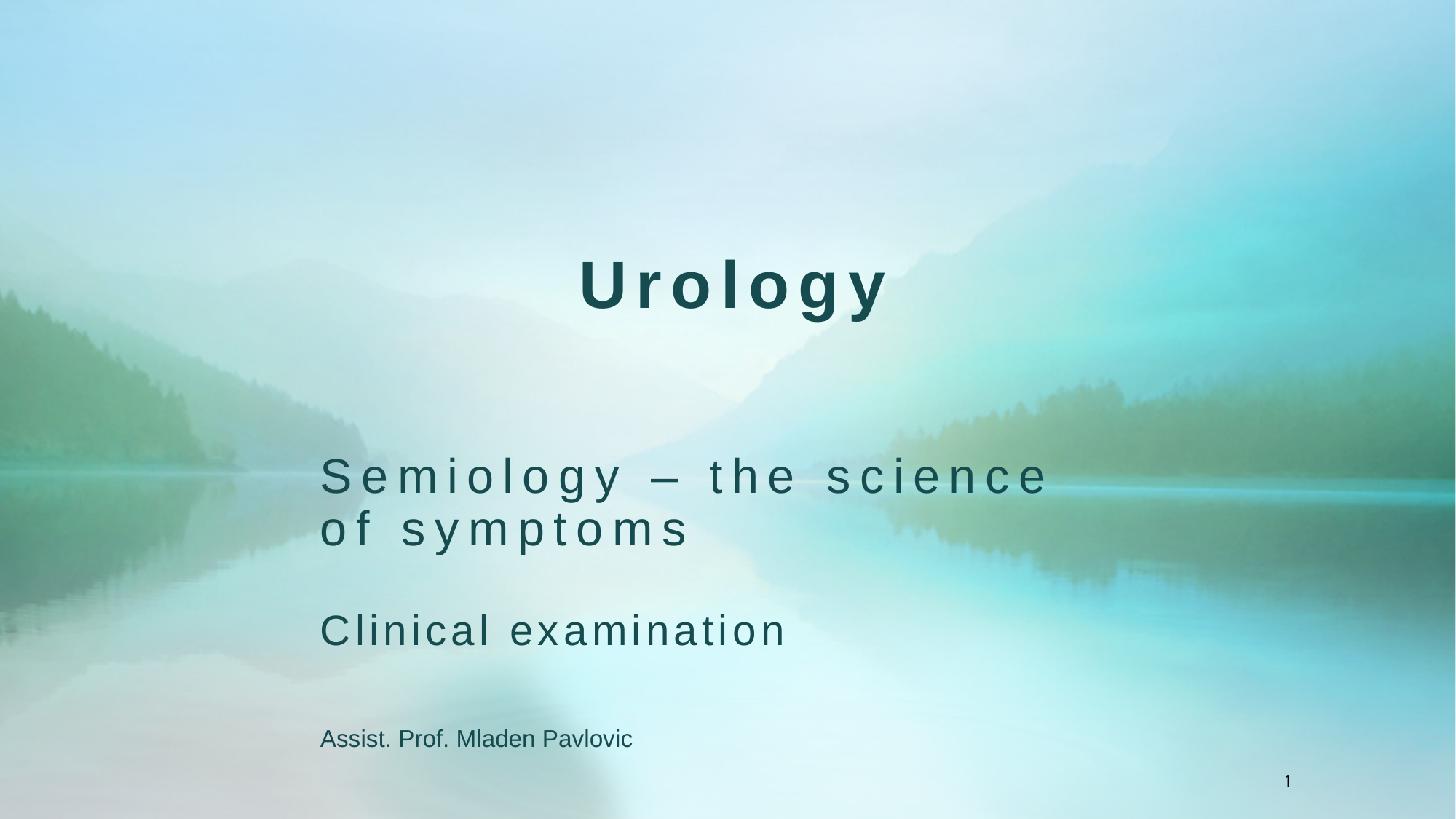

# Urology
Semiology – the science of symptoms
Clinical examination

Assist. Prof. Mladen Pavlovic
1